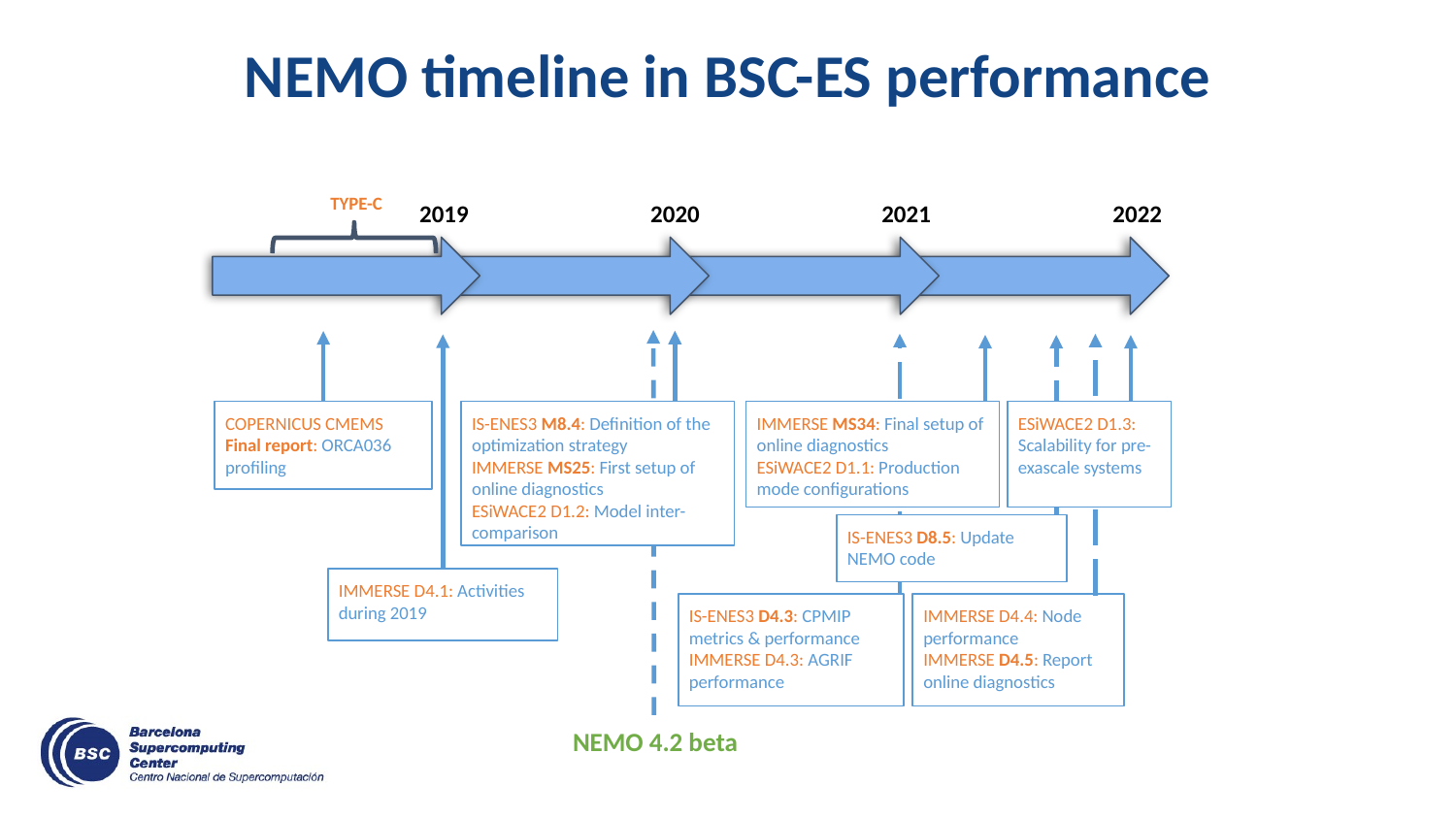

# NEMO timeline in BSC-ES performance

TYPE-C
2019
2020
2021
2022

COPERNICUS CMEMS Final report: ORCA036 profiling
IS-ENES3 M8.4: Definition of the optimization strategy
IMMERSE MS25: First setup of online diagnostics
ESiWACE2 D1.2: Model inter-comparison
IMMERSE MS34: Final setup of online diagnostics
ESiWACE2 D1.1: Production mode configurations
ESiWACE2 D1.3: Scalability for pre-exascale systems
IS-ENES3 D8.5: Update NEMO code
IMMERSE D4.1: Activities during 2019
IS-ENES3 D4.3: CPMIP metrics & performance
IMMERSE D4.3: AGRIF performance
IMMERSE D4.4: Node performance
IMMERSE D4.5: Report online diagnostics

NEMO 4.2 beta